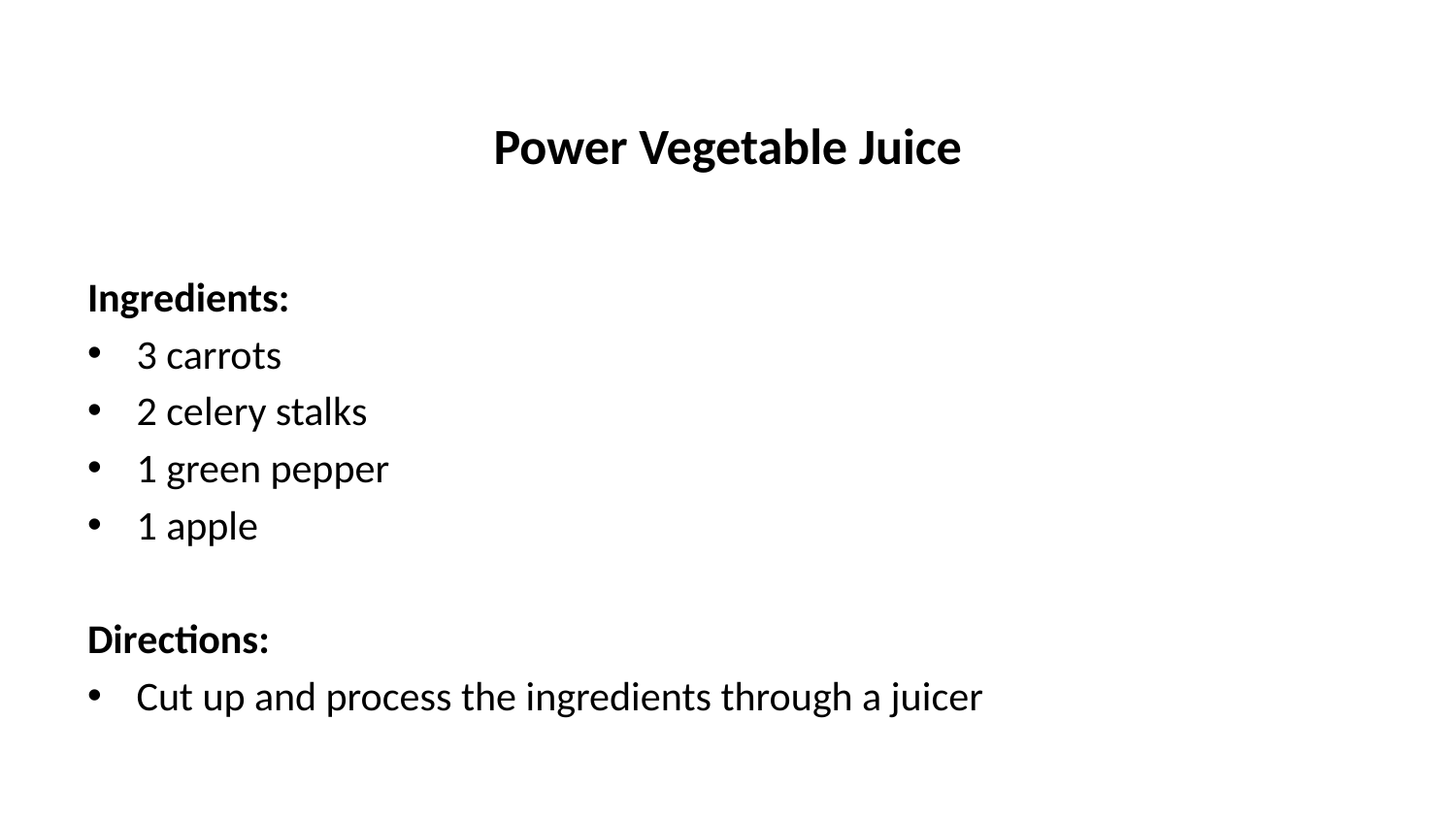

# Power Vegetable Juice
Ingredients:
3 carrots
2 celery stalks
1 green pepper
1 apple

Directions:
Cut up and process the ingredients through a juicer